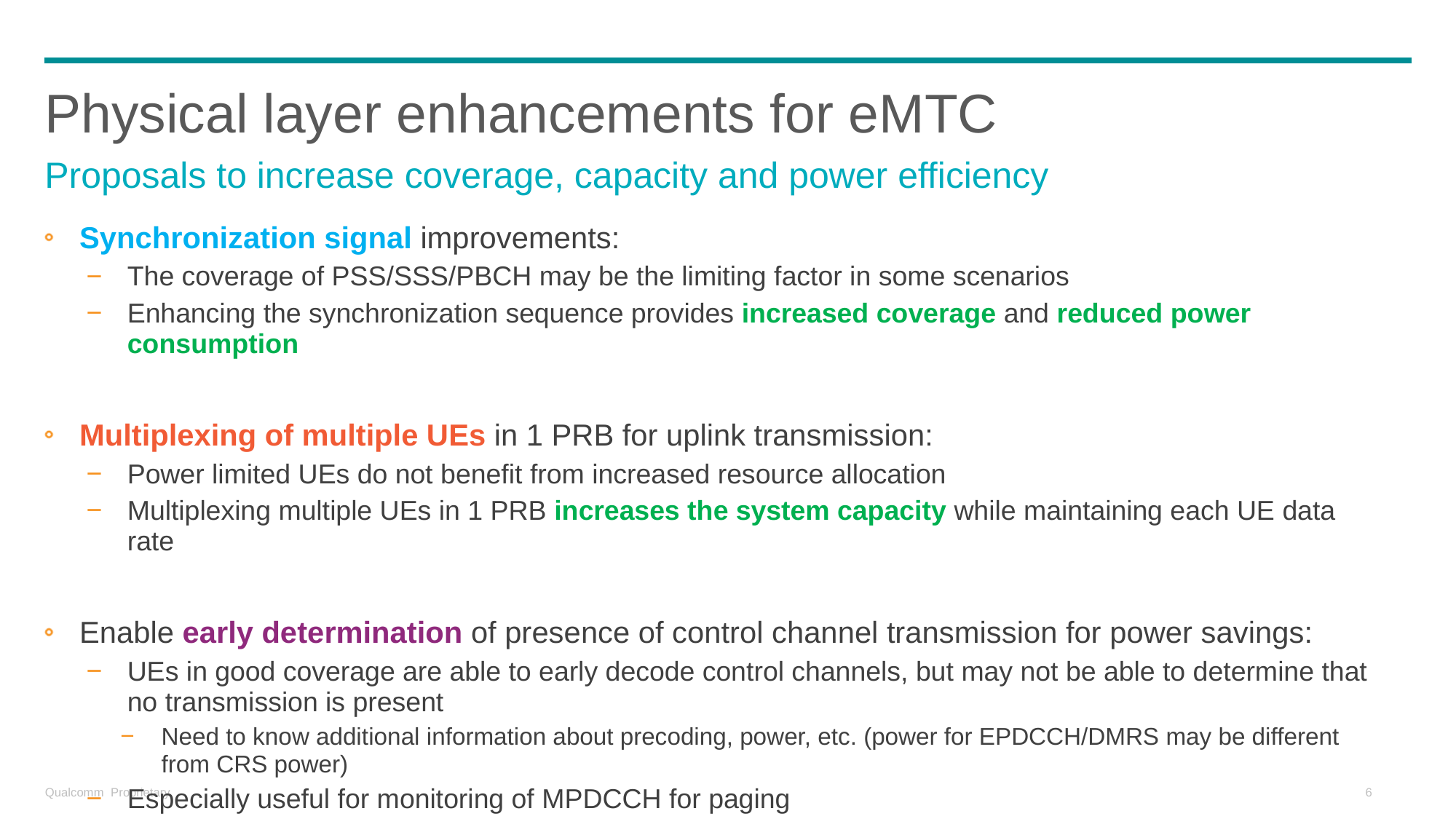

# Physical layer enhancements for eMTC
Proposals to increase coverage, capacity and power efficiency
Synchronization signal improvements:
The coverage of PSS/SSS/PBCH may be the limiting factor in some scenarios
Enhancing the synchronization sequence provides increased coverage and reduced power consumption

Multiplexing of multiple UEs in 1 PRB for uplink transmission:
Power limited UEs do not benefit from increased resource allocation
Multiplexing multiple UEs in 1 PRB increases the system capacity while maintaining each UE data rate

Enable early determination of presence of control channel transmission for power savings:
UEs in good coverage are able to early decode control channels, but may not be able to determine that no transmission is present
Need to know additional information about precoding, power, etc. (power for EPDCCH/DMRS may be different from CRS power)
Especially useful for monitoring of MPDCCH for paging
Introduce mechanisms to enable early detection in Rel-14